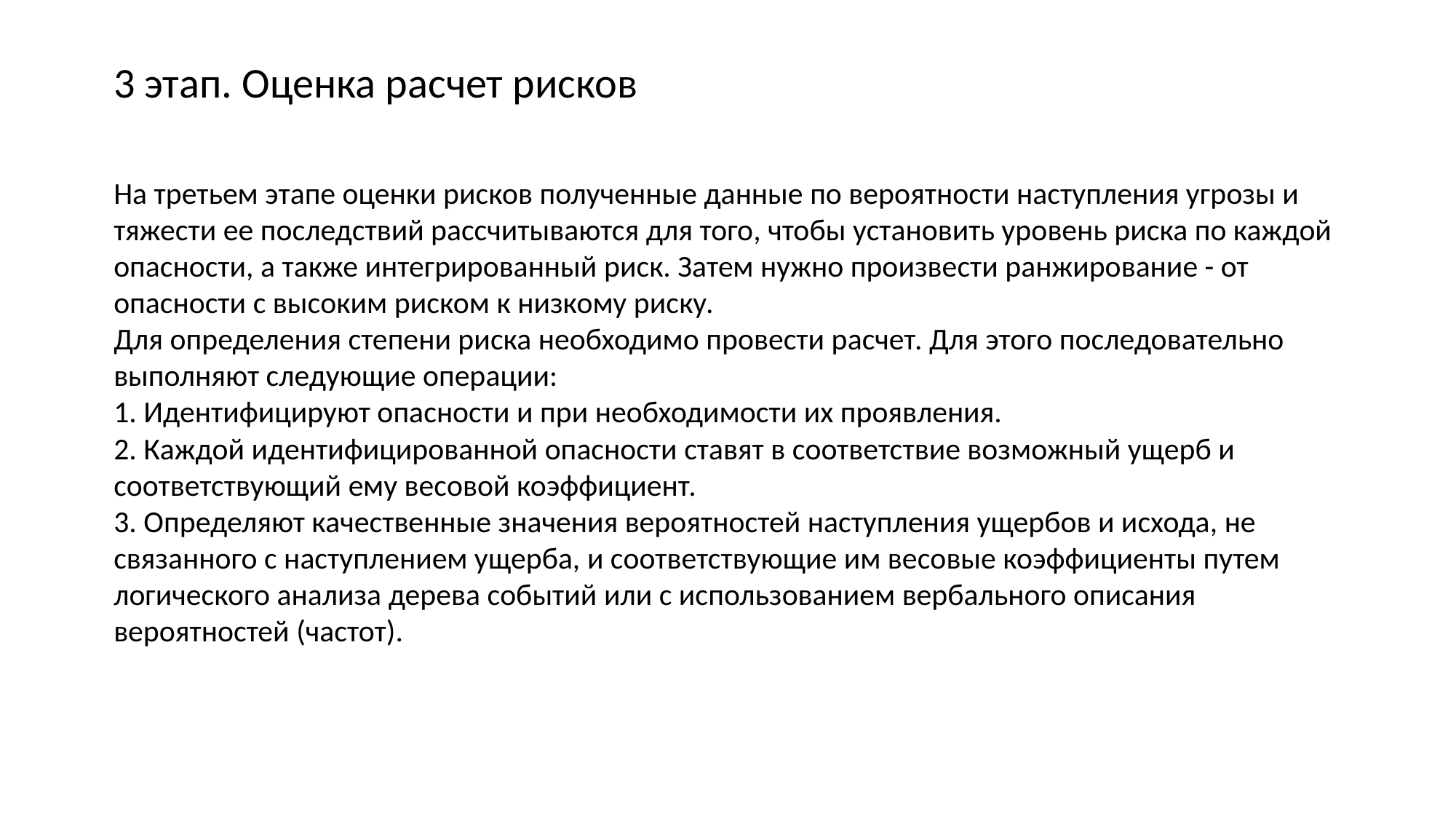

3 этап. Оценка расчет рисков
На третьем этапе оценки рисков полученные данные по вероятности наступления угрозы и тяжести ее последствий рассчитываются для того, чтобы установить уровень риска по каждой опасности, а также интегрированный риск. Затем нужно произвести ранжирование - от опасности с высоким риском к низкому риску.
Для определения степени риска необходимо провести расчет. Для этого последовательно выполняют следующие операции:
1. Идентифицируют опасности и при необходимости их проявления.
2. Каждой идентифицированной опасности ставят в соответствие возможный ущерб и соответствующий ему весовой коэффициент.
3. Определяют качественные значения вероятностей наступления ущербов и исхода, не связанного с наступлением ущерба, и соответствующие им весовые коэффициенты путем логического анализа дерева событий или с использованием вербального описания вероятностей (частот).